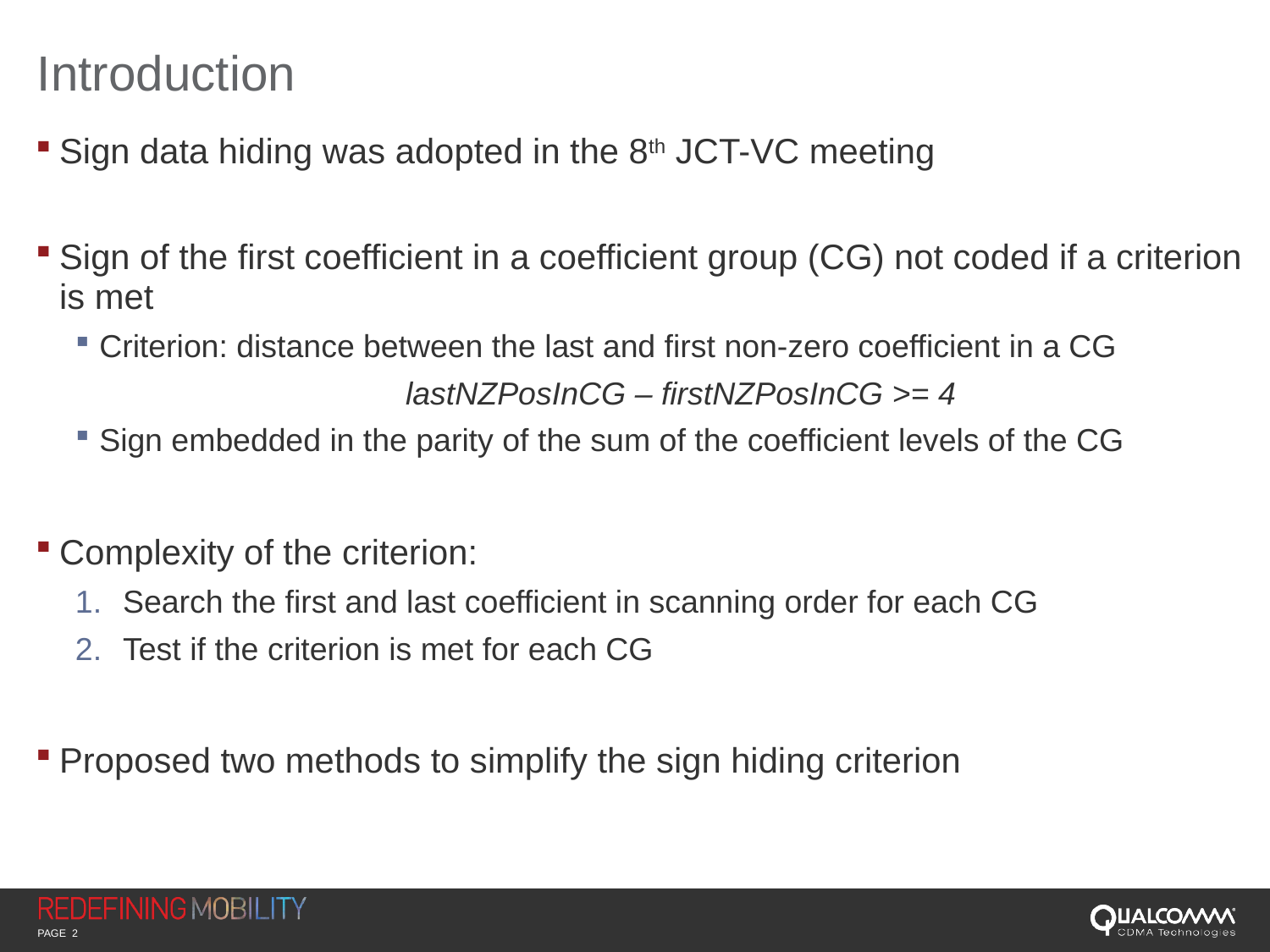

# Introduction
Sign data hiding was adopted in the 8th JCT-VC meeting

Sign of the first coefficient in a coefficient group (CG) not coded if a criterion is met
Criterion: distance between the last and first non-zero coefficient in a CG
lastNZPosInCG – firstNZPosInCG >= 4
Sign embedded in the parity of the sum of the coefficient levels of the CG

Complexity of the criterion:
Search the first and last coefficient in scanning order for each CG
Test if the criterion is met for each CG

Proposed two methods to simplify the sign hiding criterion